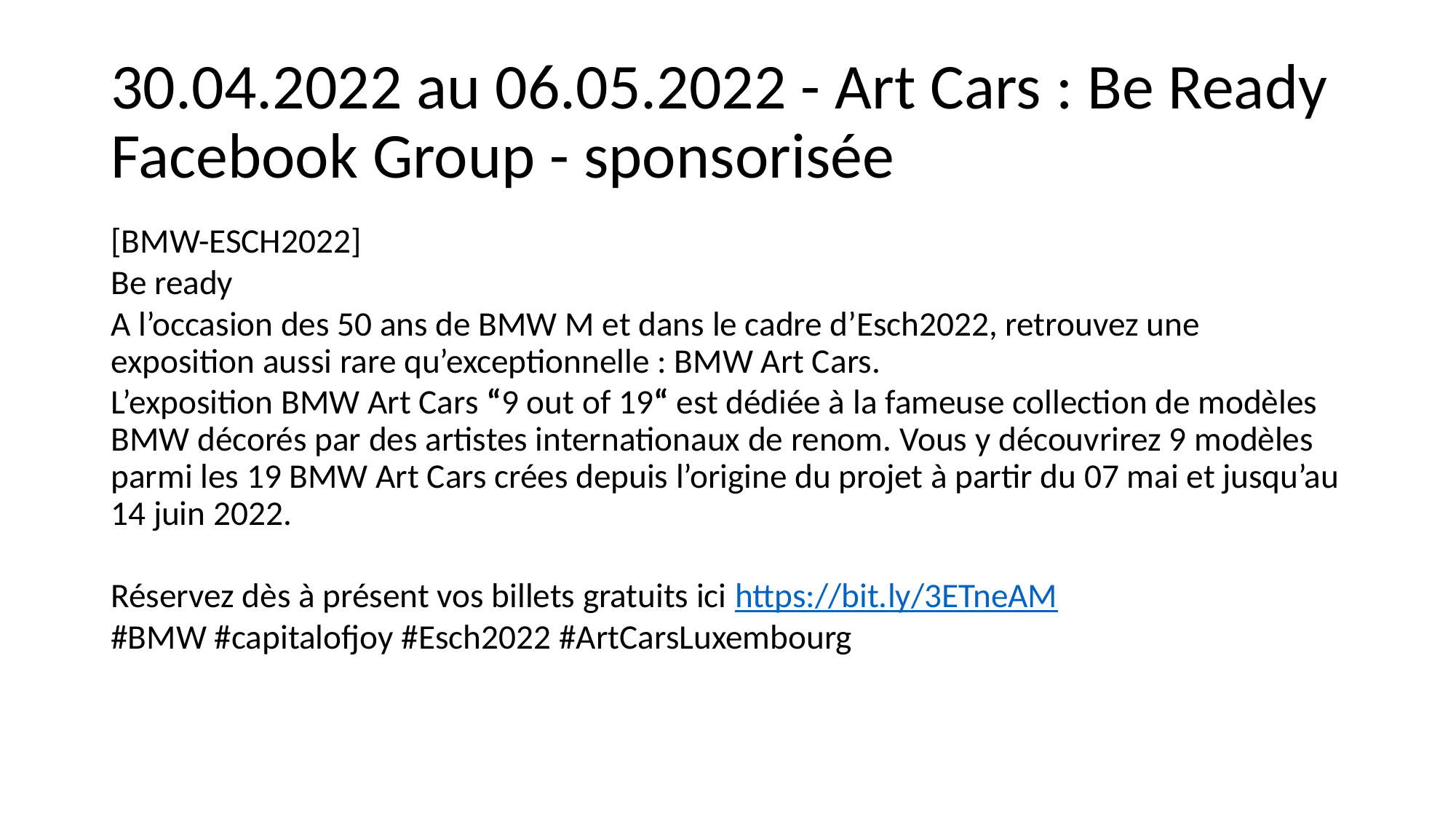

# 30.04.2022 au 06.05.2022 - Art Cars : Be Ready Facebook Group - sponsorisée
[BMW-ESCH2022]
Be ready
A l’occasion des 50 ans de BMW M et dans le cadre d’Esch2022, retrouvez une exposition aussi rare qu’exceptionnelle : BMW Art Cars.
L’exposition BMW Art Cars “9 out of 19“ est dédiée à la fameuse collection de modèles BMW décorés par des artistes internationaux de renom. Vous y découvrirez 9 modèles parmi les 19 BMW Art Cars crées depuis l’origine du projet à partir du 07 mai et jusqu’au 14 juin 2022.

Réservez dès à présent vos billets gratuits ici https://bit.ly/3ETneAM
#BMW #capitalofjoy #Esch2022 #ArtCarsLuxembourg